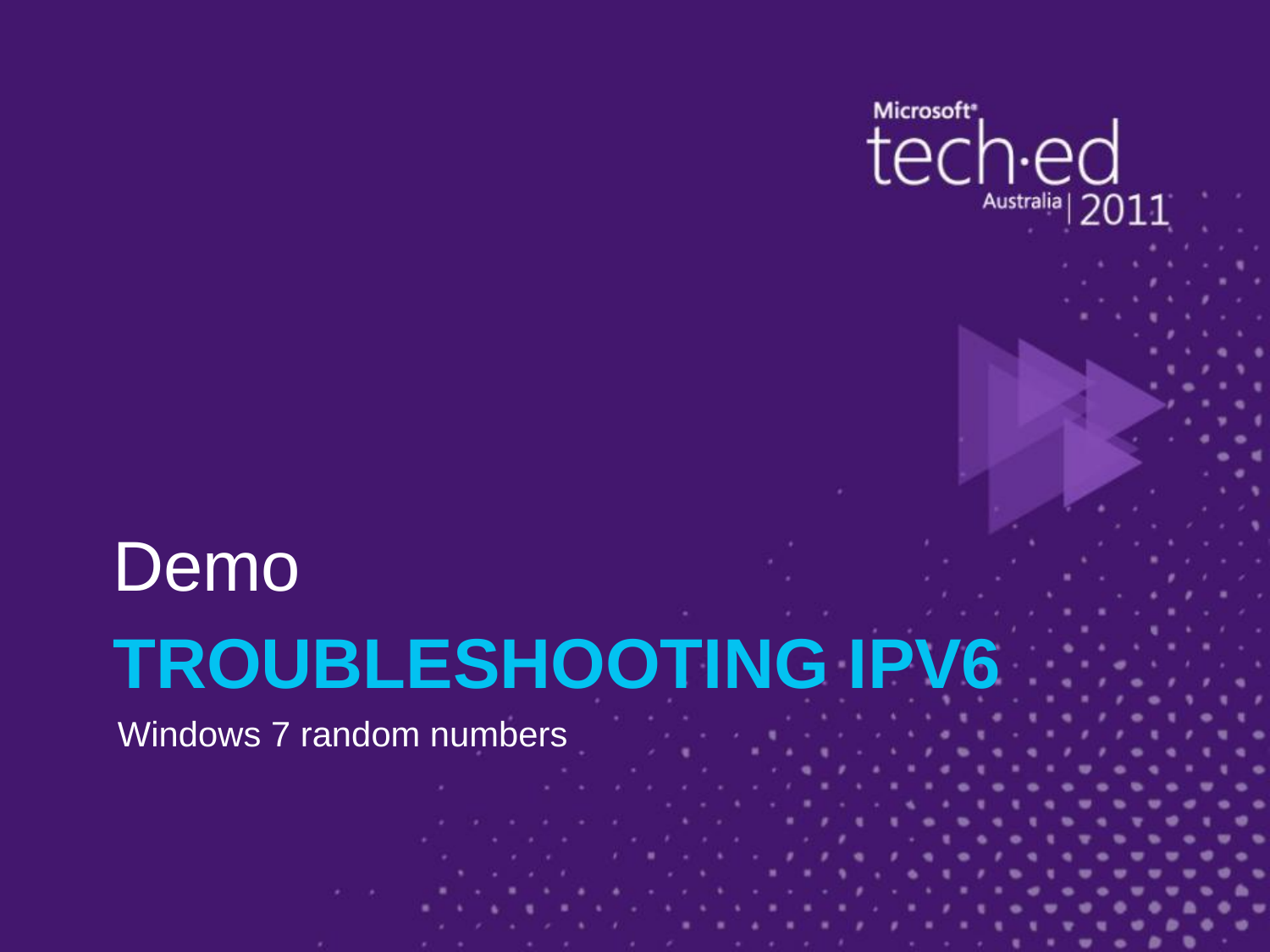

Demo
# Troubleshooting IPv6
Windows 7 random numbers